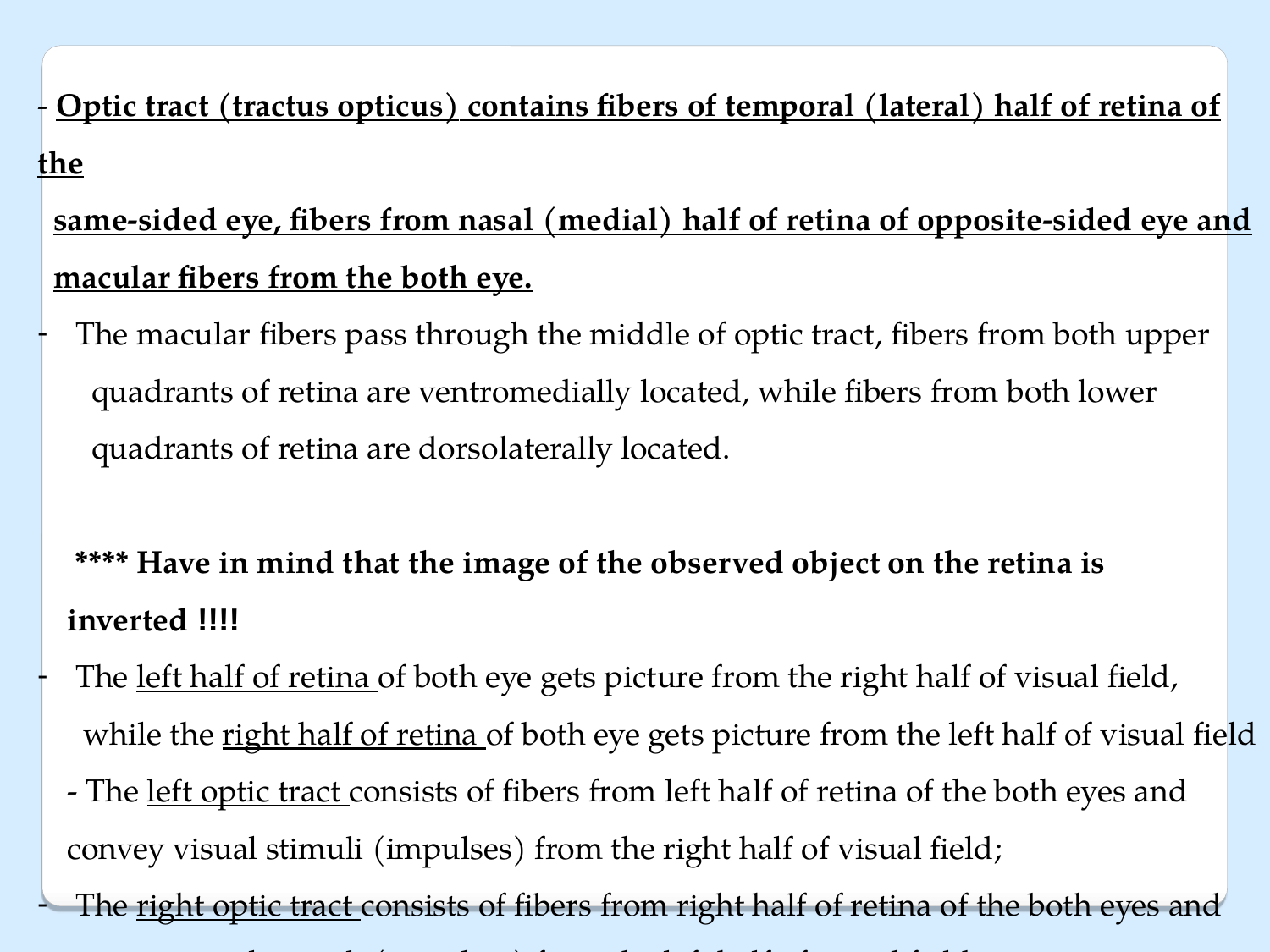

- Optic tract (tractus opticus) contains fibers of temporal (lateral) half of retina of the
  same-sided eye, fibers from nasal (medial) half of retina of opposite-sided eye and
  macular fibers from the both eye.
 The macular fibers pass through the middle of optic tract, fibers from both upper
   quadrants of retina are ventromedially located, while fibers from both lower
   quadrants of retina are dorsolaterally located.
 **** Have in mind that the image of the observed object on the retina is inverted !!!!
 The left half of retina of both eye gets picture from the right half of visual field,
  while the right half of retina of both eye gets picture from the left half of visual field
- The left optic tract consists of fibers from left half of retina of the both eyes and convey visual stimuli (impulses) from the right half of visual field;
 The right optic tract consists of fibers from right half of retina of the both eyes and convey visual stimuli (impulses) from the left half of visual field;